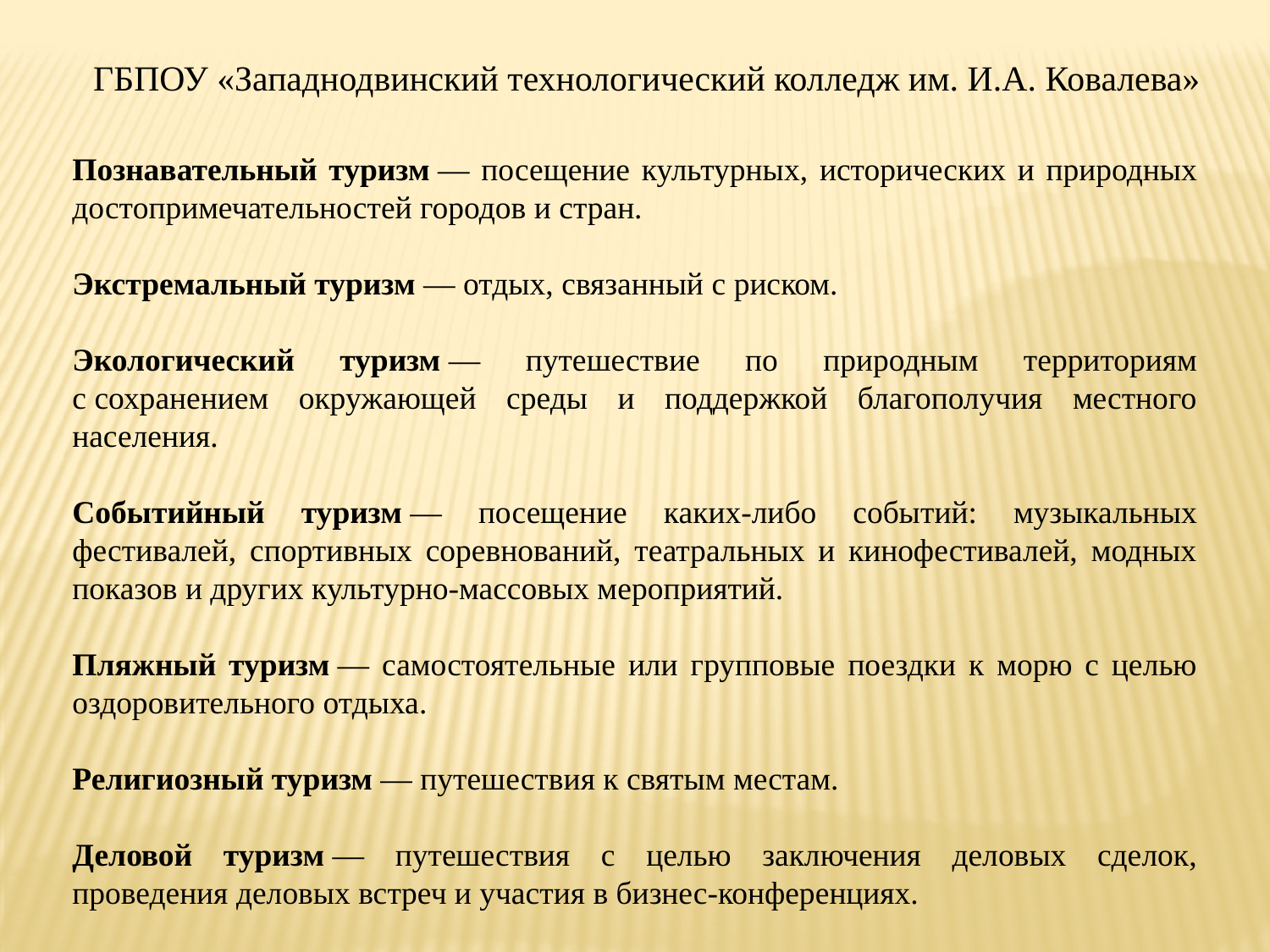

ГБПОУ «Западнодвинский технологический колледж им. И.А. Ковалева»
Познавательный туризм — посещение культурных, исторических и природных достопримечательностей городов и стран.

Экстремальный туризм — отдых, связанный с риском.

Экологический туризм — путешествие по природным территориям с сохранением окружающей среды и поддержкой благополучия местного населения.

Событийный туризм — посещение каких-либо событий: музыкальных фестивалей, спортивных соревнований, театральных и кинофестивалей, модных показов и других культурно-массовых мероприятий.

Пляжный туризм — самостоятельные или групповые поездки к морю с целью оздоровительного отдыха.

Религиозный туризм — путешествия к святым местам.

Деловой туризм — путешествия с целью заключения деловых сделок, проведения деловых встреч и участия в бизнес-конференциях.